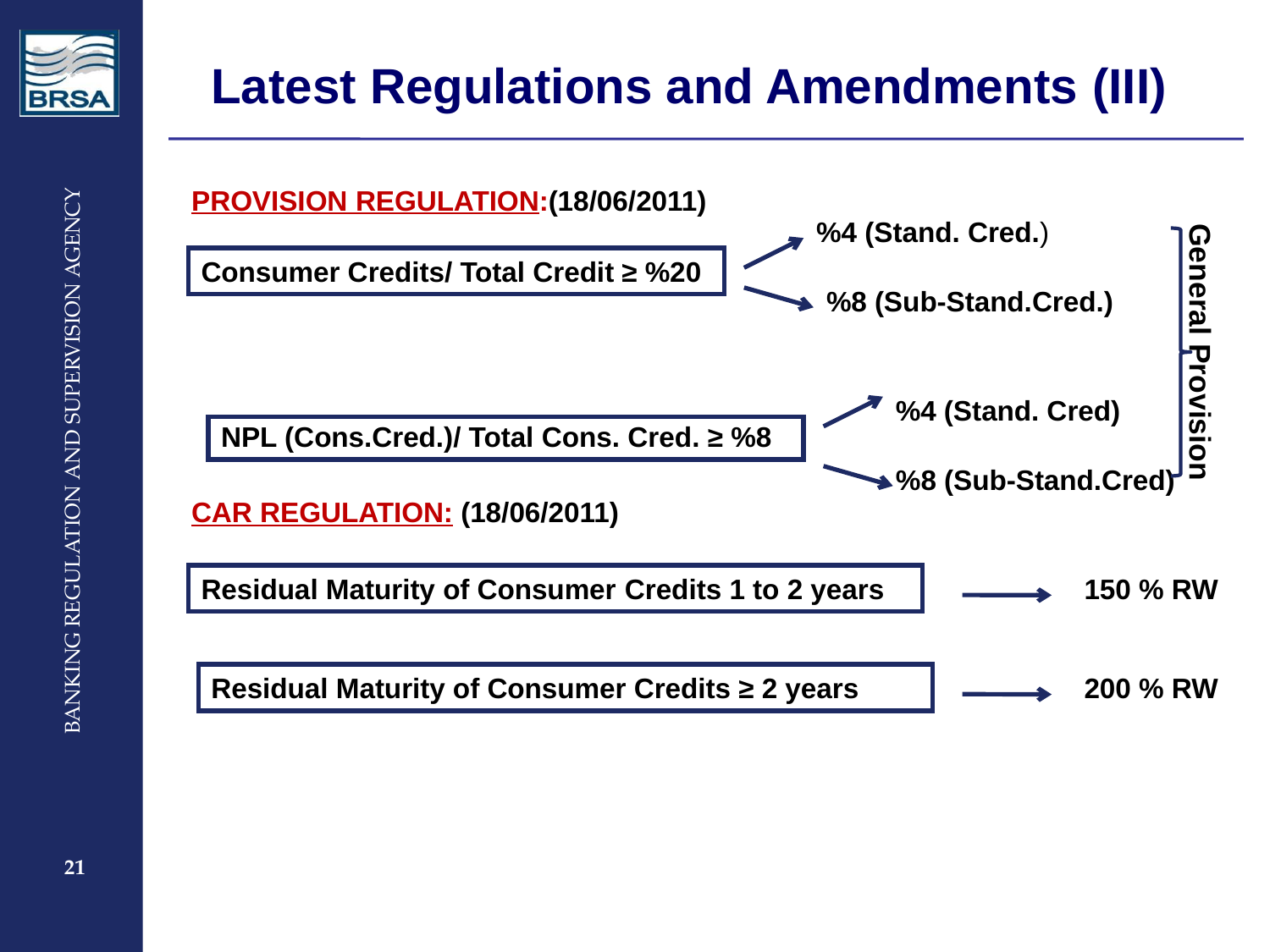

# Latest Regulations and Amendments (III)

PROVISION REGULATION:(18/06/2011)

CAR REGULATION: (18/06/2011)

General Provision
%4 (Stand. Cred.)

Consumer Credits/ Total Credit ≥ %20
%8 (Sub-Stand.Cred.)

%4 (Stand. Cred)

NPL (Cons.Cred.)/ Total Cons. Cred. ≥ %8
%8 (Sub-Stand.Cred)

Residual Maturity of Consumer Credits 1 to 2 years
150 % RW
Residual Maturity of Consumer Credits ≥ 2 years
200 % RW